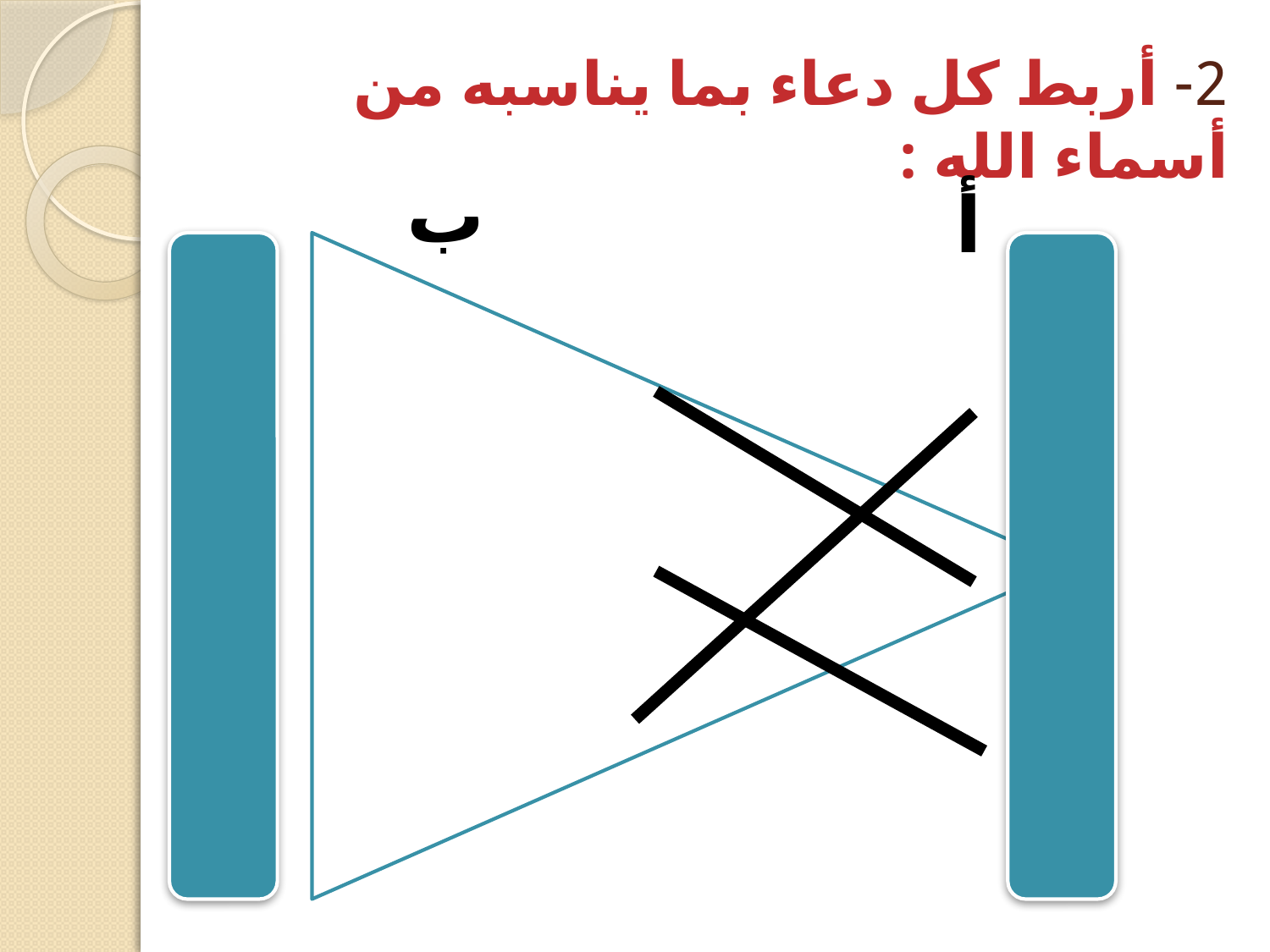

# 2- أربط كل دعاء بما يناسبه من أسماء الله :
ب
أ